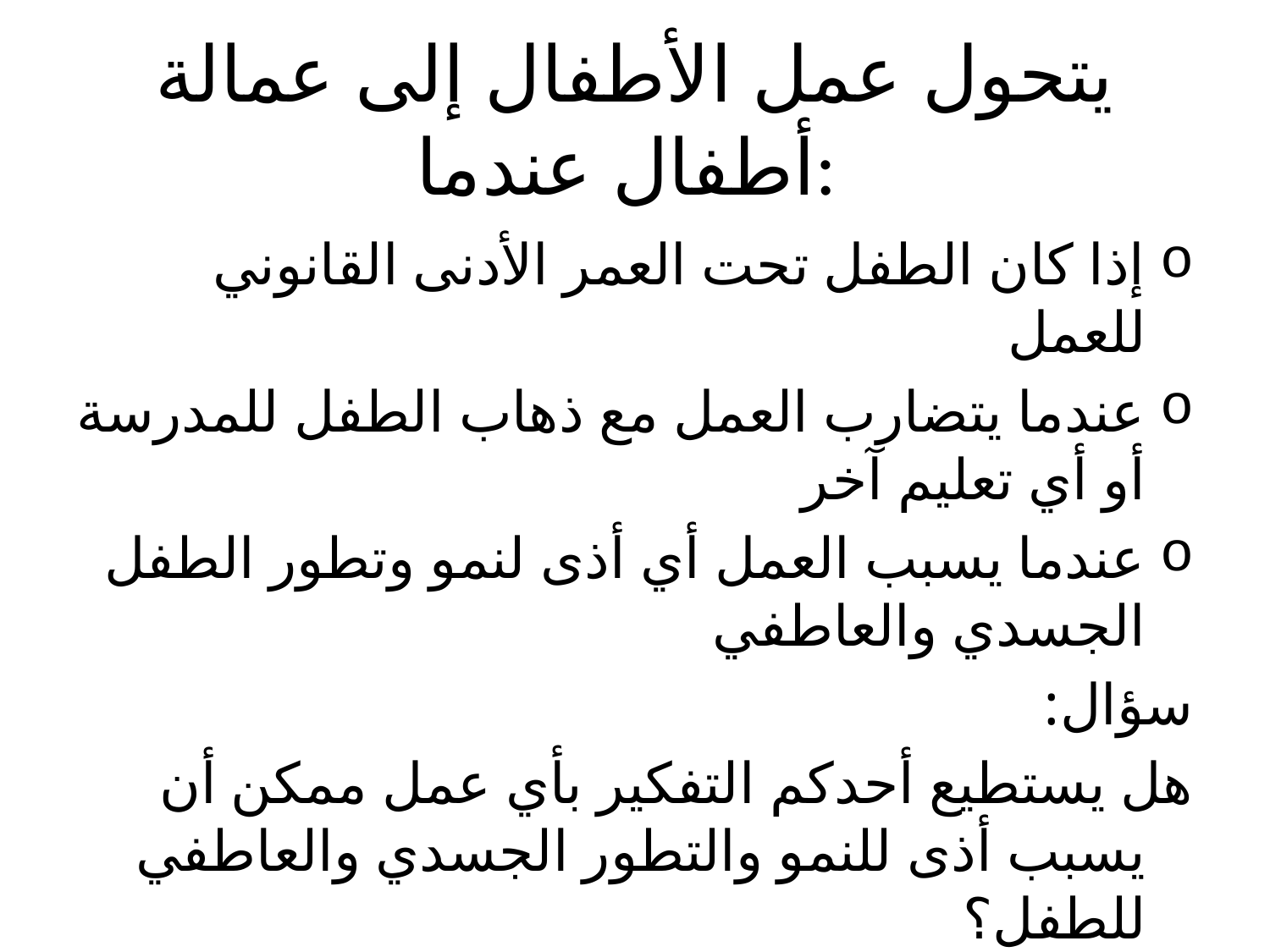

# يتحول عمل الأطفال إلى عمالة أطفال عندما:
إذا كان الطفل تحت العمر الأدنى القانوني للعمل
عندما يتضارب العمل مع ذهاب الطفل للمدرسة أو أي تعليم آخر
عندما يسبب العمل أي أذى لنمو وتطور الطفل الجسدي والعاطفي
سؤال:
هل يستطيع أحدكم التفكير بأي عمل ممكن أن يسبب أذى للنمو والتطور الجسدي والعاطفي للطفل؟